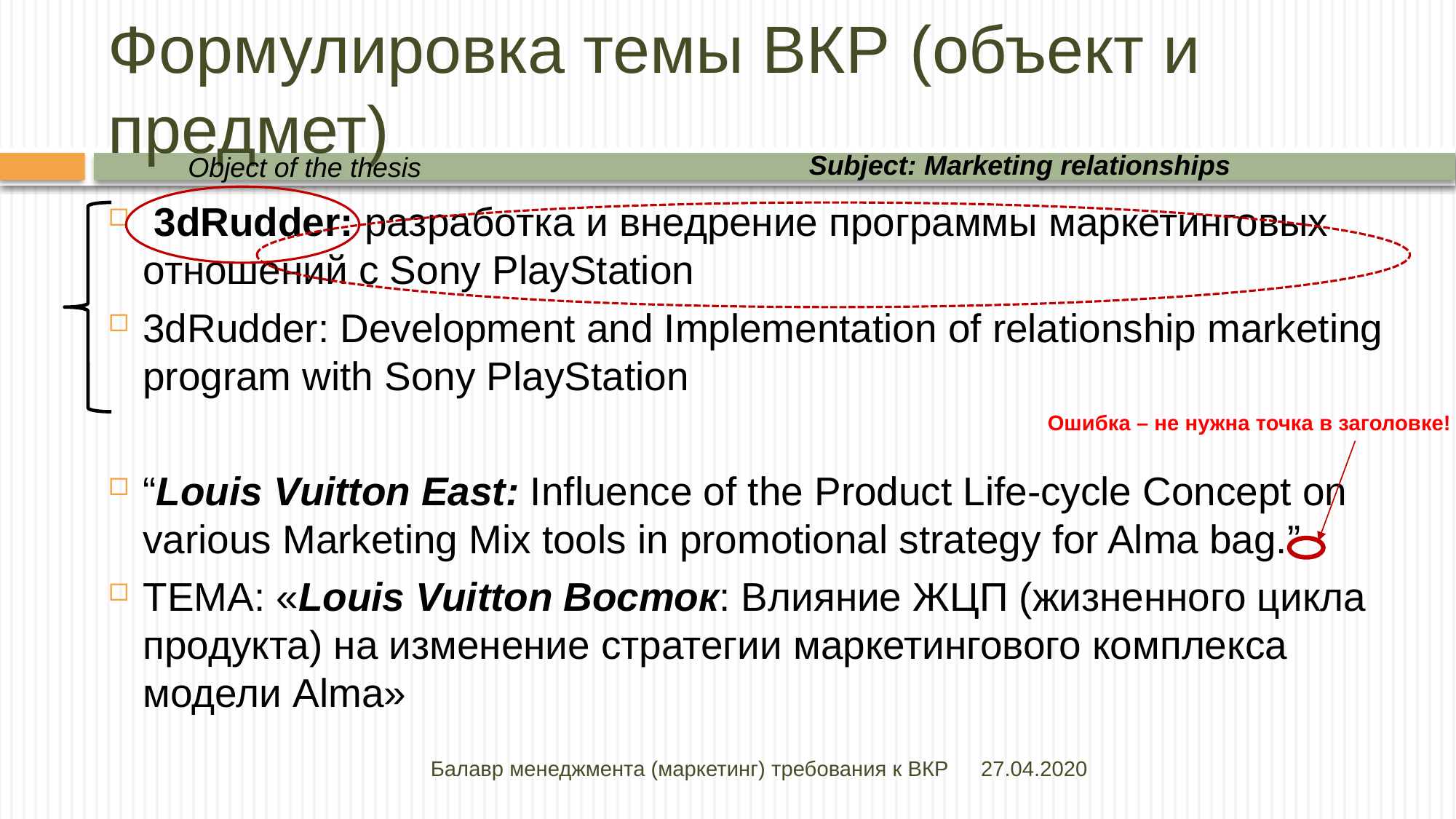

# Формулировка темы ВКР (объект и предмет)
Subject: Marketing relationships
Object of the thesis

 3dRudder: разработка и внедрение программы маркетинговых отношений с Sony PlayStation
3dRudder: Development and Implementation of relationship marketing program with Sony PlayStation

“Louis Vuitton East: Influence of the Product Life-cycle Concept on various Marketing Mix tools in promotional strategy for Alma bag.”
ТЕМА: «Louis Vuitton Восток: Влияние ЖЦП (жизненного цикла продукта) на изменение стратегии маркетингового комплекса модели Alma»

Ошибка – не нужна точка в заголовке!

Балавр менеджмента (маркетинг) требования к ВКР
27.04.2020